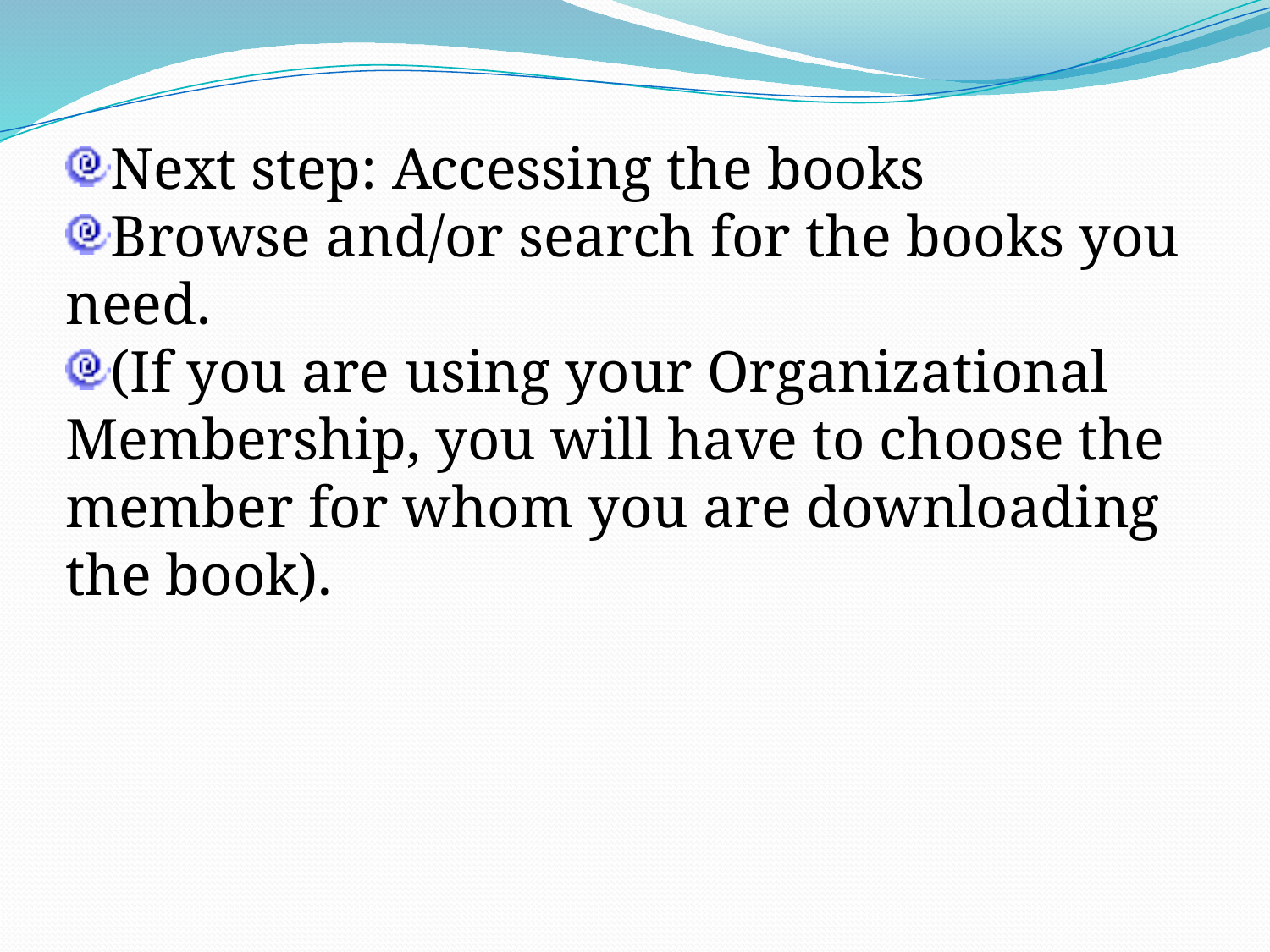

Next step: Accessing the books
Browse and/or search for the books you need.
(If you are using your Organizational Membership, you will have to choose the member for whom you are downloading the book).